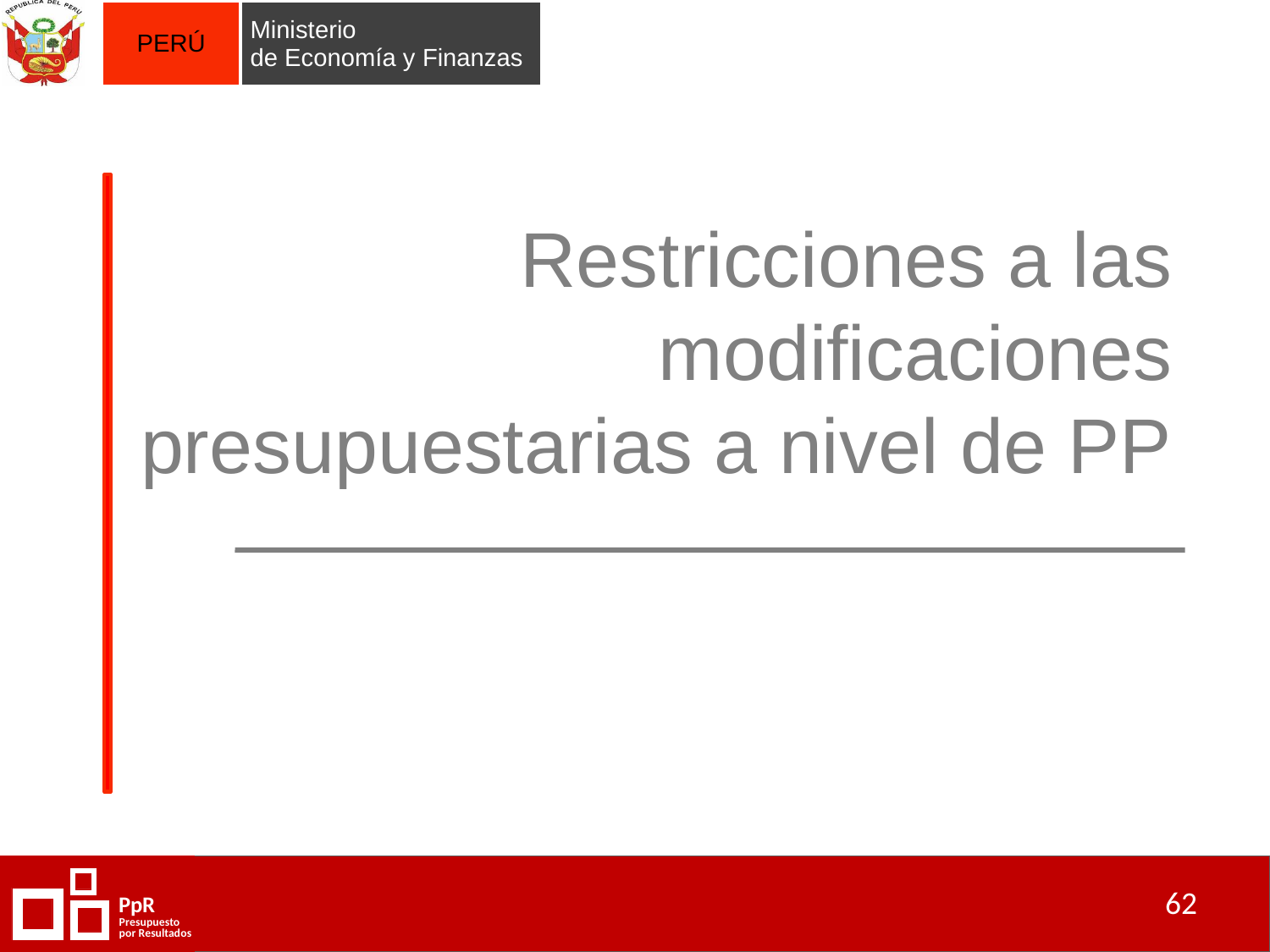

# Restricciones a las modificaciones presupuestarias a nivel de PP
62